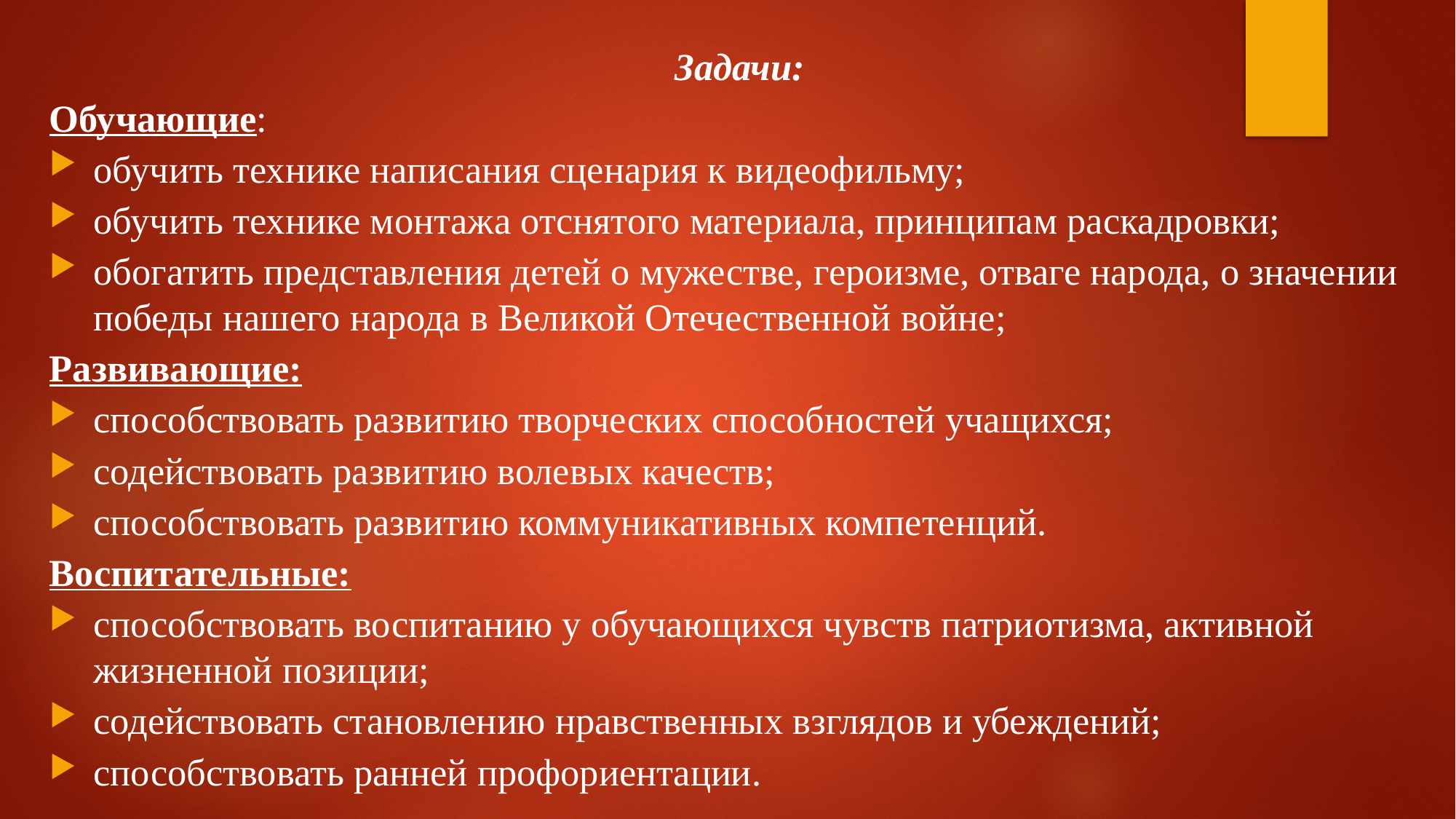

Задачи:
Обучающие:
обучить технике написания сценария к видеофильму;
обучить технике монтажа отснятого материала, принципам раскадровки;
обогатить представления детей о мужестве, героизме, отваге народа, о значении победы нашего народа в Великой Отечественной войне;
Развивающие:
способствовать развитию творческих способностей учащихся;
содействовать развитию волевых качеств;
способствовать развитию коммуникативных компетенций.
Воспитательные:
способствовать воспитанию у обучающихся чувств патриотизма, активной жизненной позиции;
содействовать становлению нравственных взглядов и убеждений;
способствовать ранней профориентации.